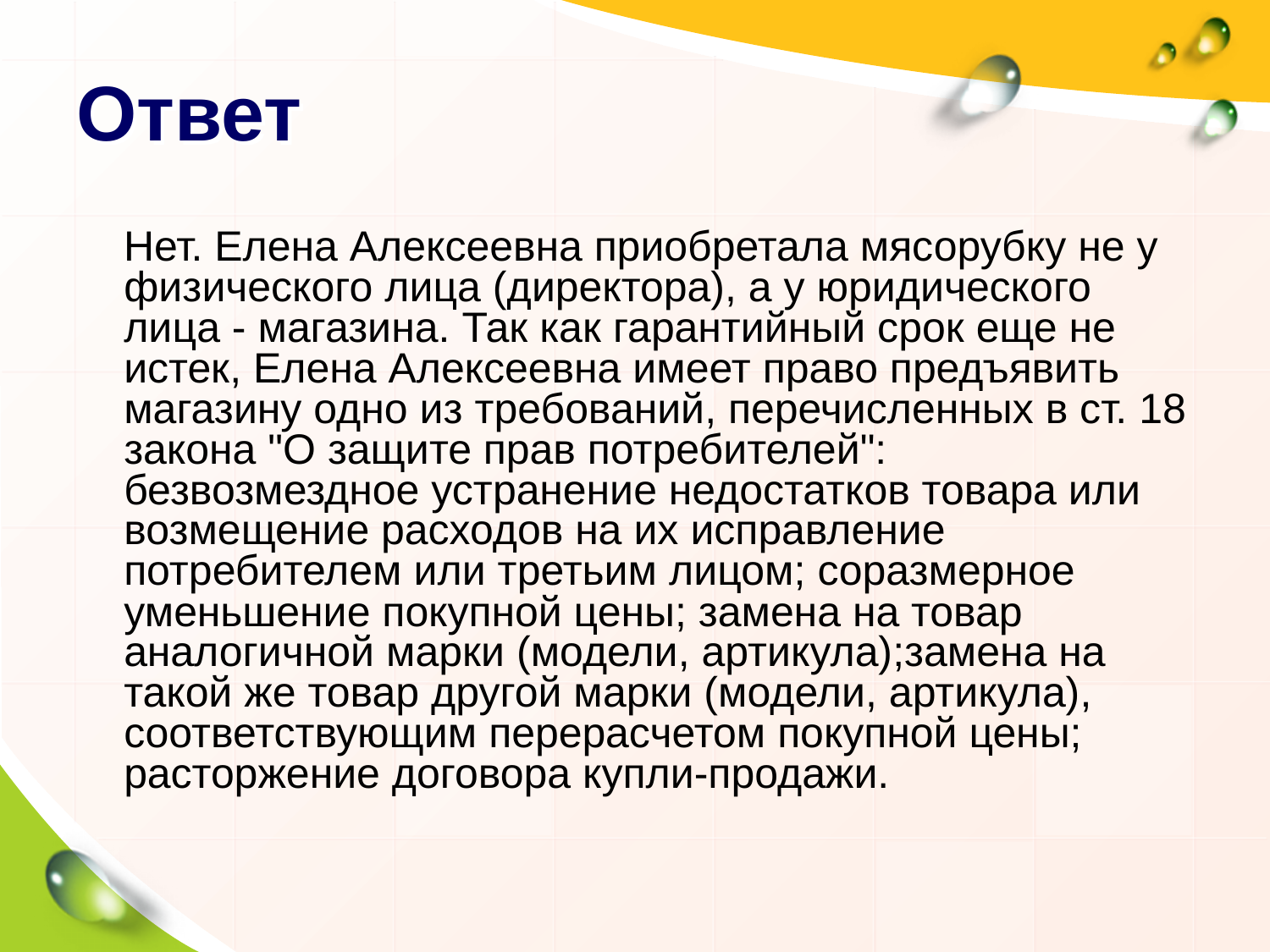

# Ответ
    Нет. Елена Алексеевна приобретала мясорубку не у физического лица (директора), а у юридического лица - магазина. Так как гарантийный срок еще не истек, Елена Алексеевна имеет право предъявить магазину одно из требований, перечисленных в ст. 18 закона "О защите прав потребителей": безвозмездное устранение недостатков товара или возмещение расходов на их исправление потребителем или третьим лицом; соразмерное уменьшение покупной цены; замена на товар аналогичной марки (модели, артикула);замена на такой же товар другой марки (модели, артикула), соответствующим перерасчетом покупной цены; расторжение договора купли-продажи.